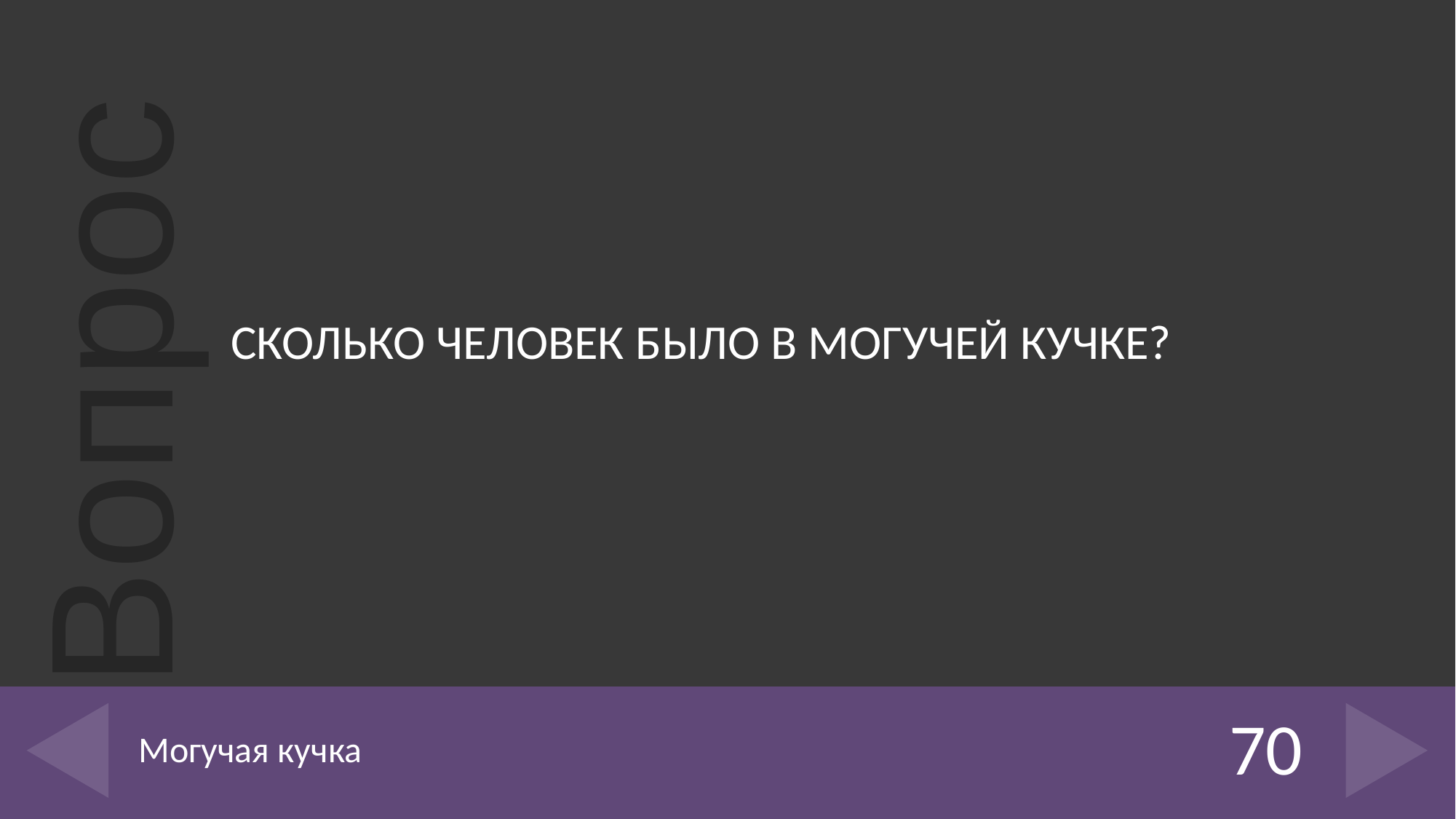

СКОЛЬКО ЧЕЛОВЕК БЫЛО В МОГУЧЕЙ КУЧКЕ?
# Могучая кучка
70